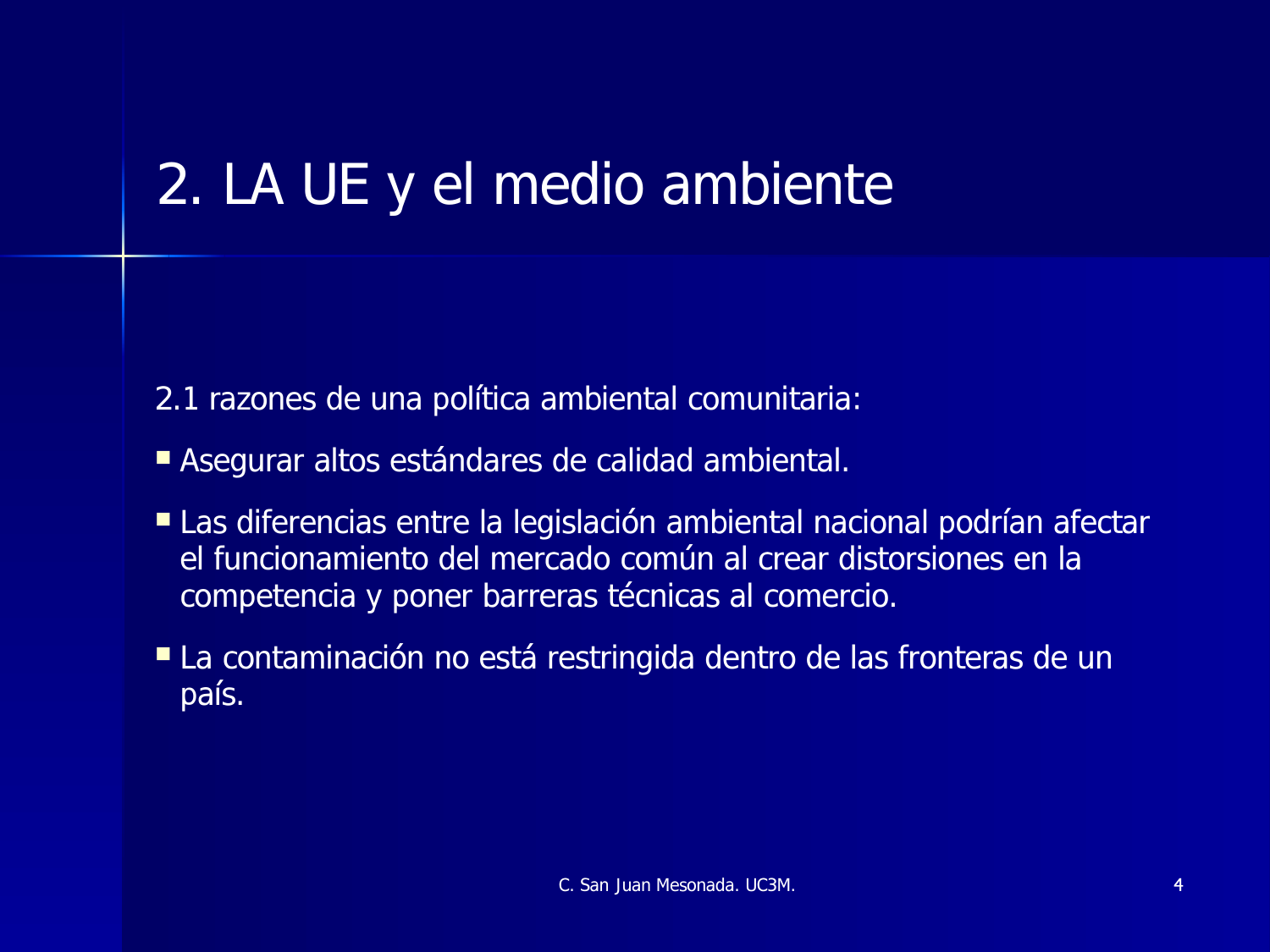

2. LA UE y el medio ambiente

2.1 razones de una política ambiental comunitaria:
Asegurar altos estándares de calidad ambiental.
Las diferencias entre la legislación ambiental nacional podrían afectar el funcionamiento del mercado común al crear distorsiones en la competencia y poner barreras técnicas al comercio.
La contaminación no está restringida dentro de las fronteras de un país.
C. San Juan Mesonada. UC3M.
4